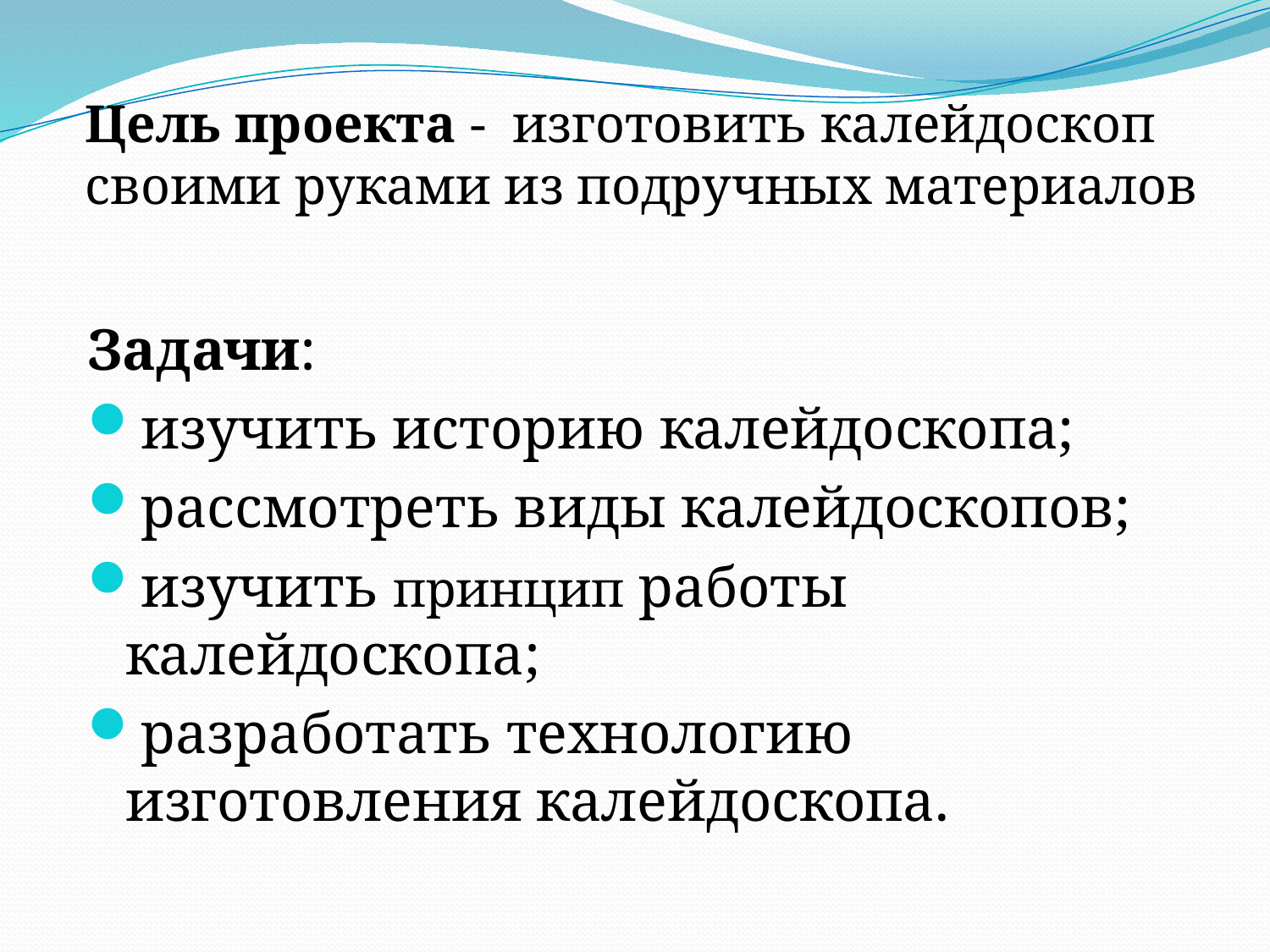

# Цель проекта -  изготовить калейдоскоп своими руками из подручных материалов
Задачи:
изучить историю калейдоскопа;
рассмотреть виды калейдоскопов;
изучить принцип работы калейдоскопа;
разработать технологию изготовления калейдоскопа.